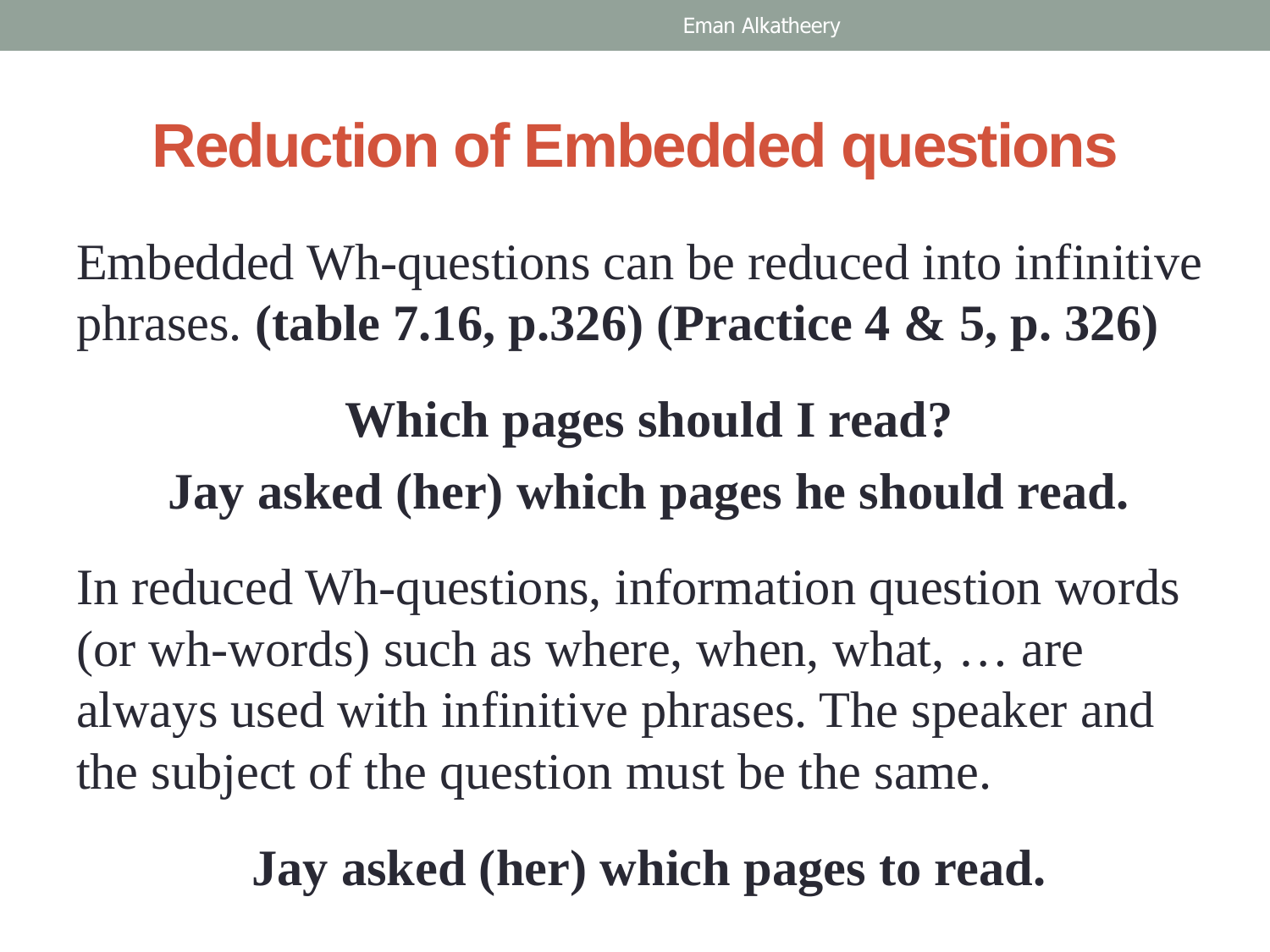

Eman Alkatheery
# Reduction of Embedded questions
Embedded Wh-questions can be reduced into infinitive phrases. (table 7.16, p.326) (Practice 4 & 5, p. 326)

Which pages should I read?
Jay asked (her) which pages he should read.

In reduced Wh-questions, information question words (or wh-words) such as where, when, what, … are always used with infinitive phrases. The speaker and the subject of the question must be the same.

Jay asked (her) which pages to read.